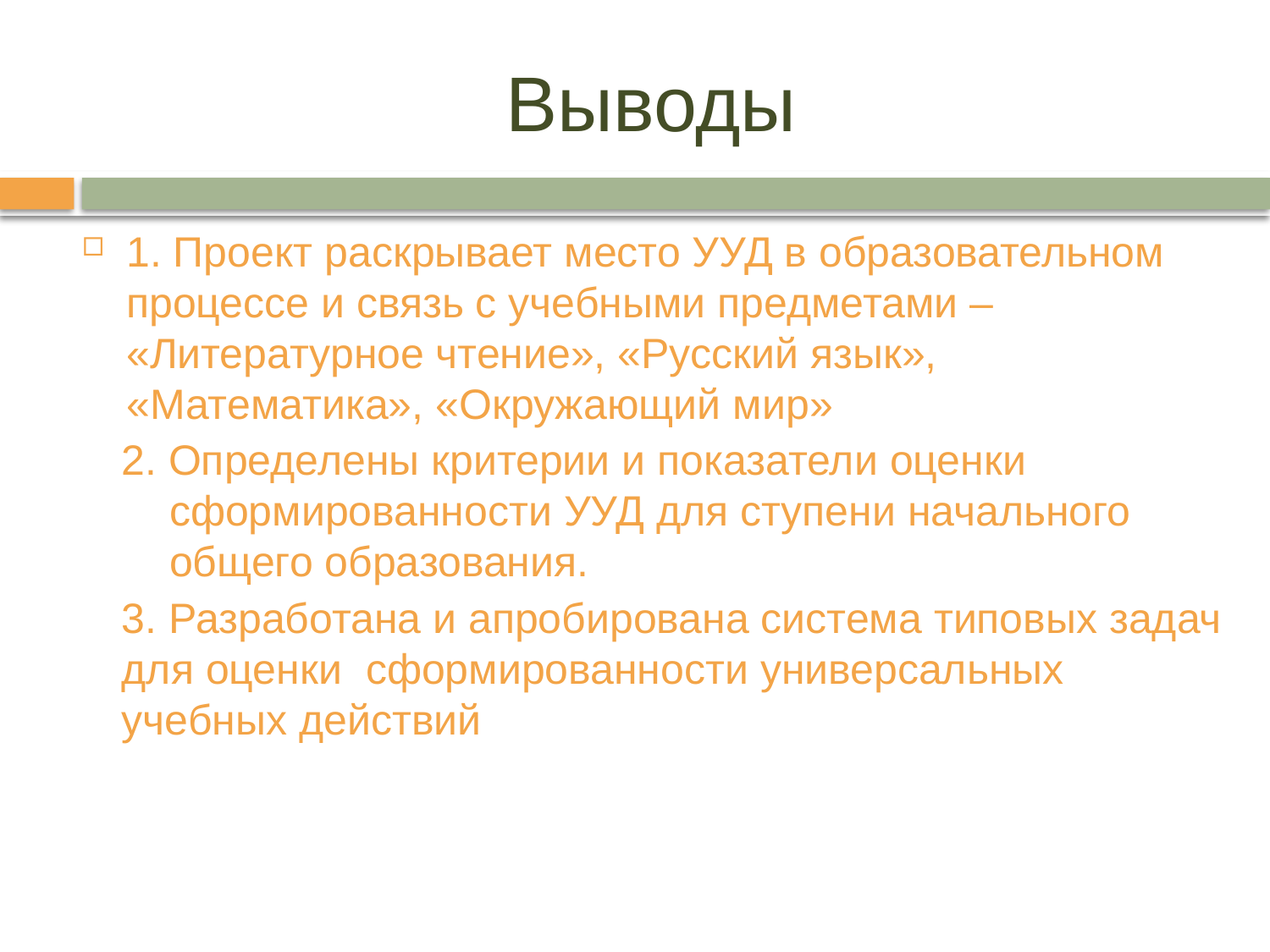

# Выводы
1. Проект раскрывает место УУД в образовательном процессе и связь с учебными предметами – «Литературное чтение», «Русский язык», «Математика», «Окружающий мир»

2. Определены критерии и показатели оценки сформированности УУД для ступени начального общего образования.
3. Разработана и апробирована система типовых задач для оценки  сформированности универсальных учебных действий